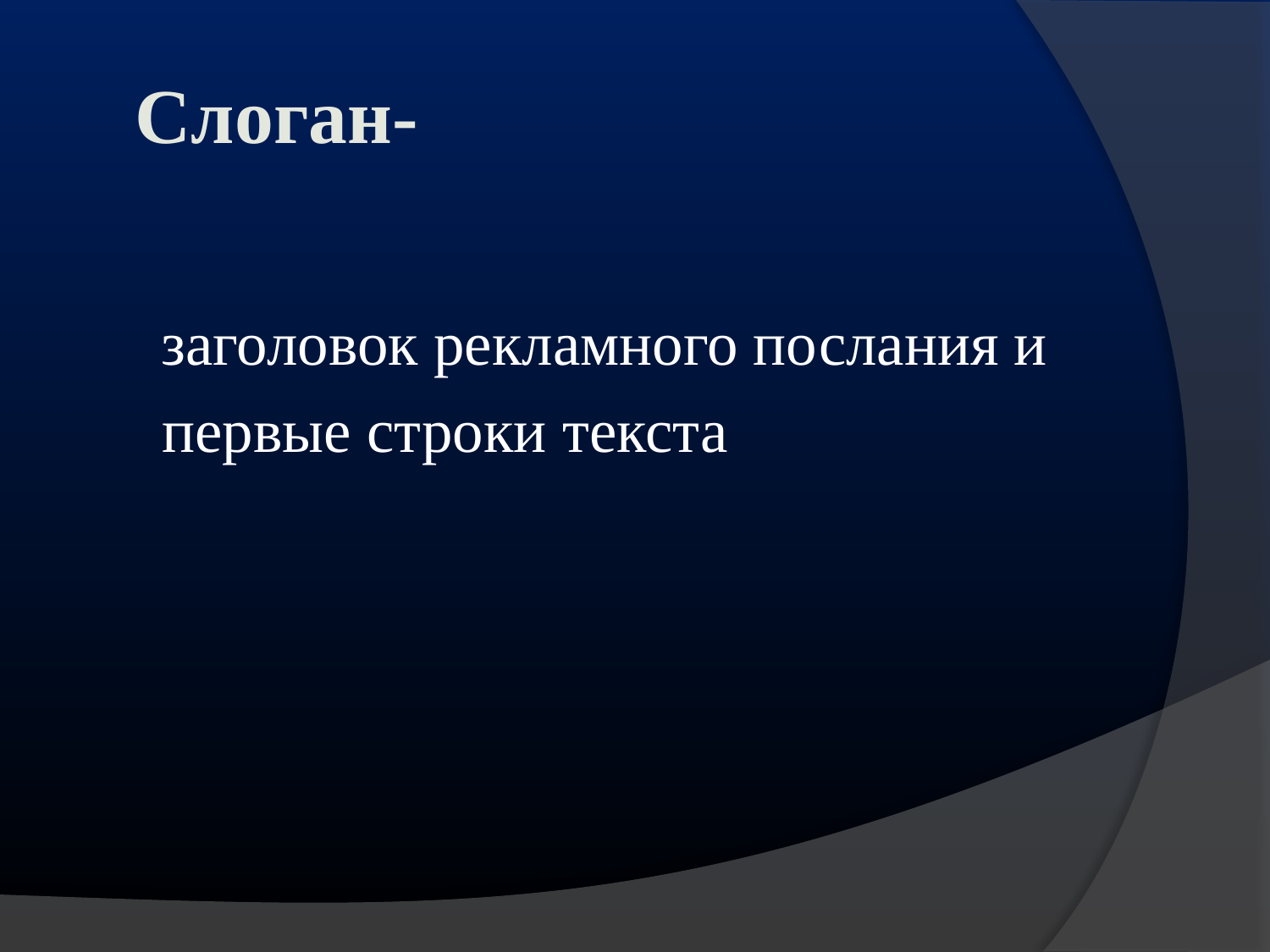

# Слоган-
 заголовок рекламного послания и
 первые строки текста